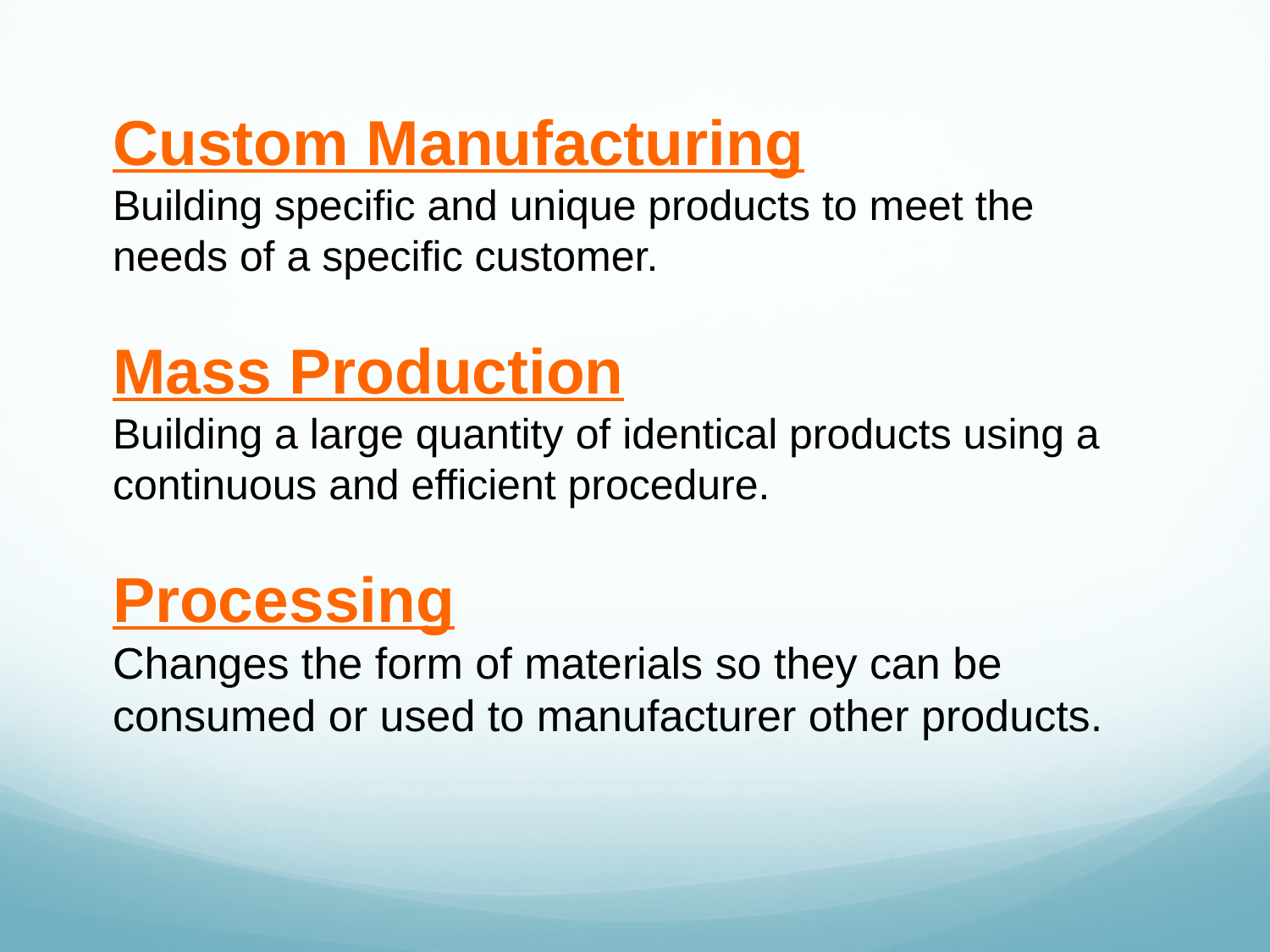

Custom Manufacturing
Building specific and unique products to meet the needs of a specific customer.

Mass Production
Building a large quantity of identical products using a continuous and efficient procedure.

Processing
Changes the form of materials so they can be consumed or used to manufacturer other products.